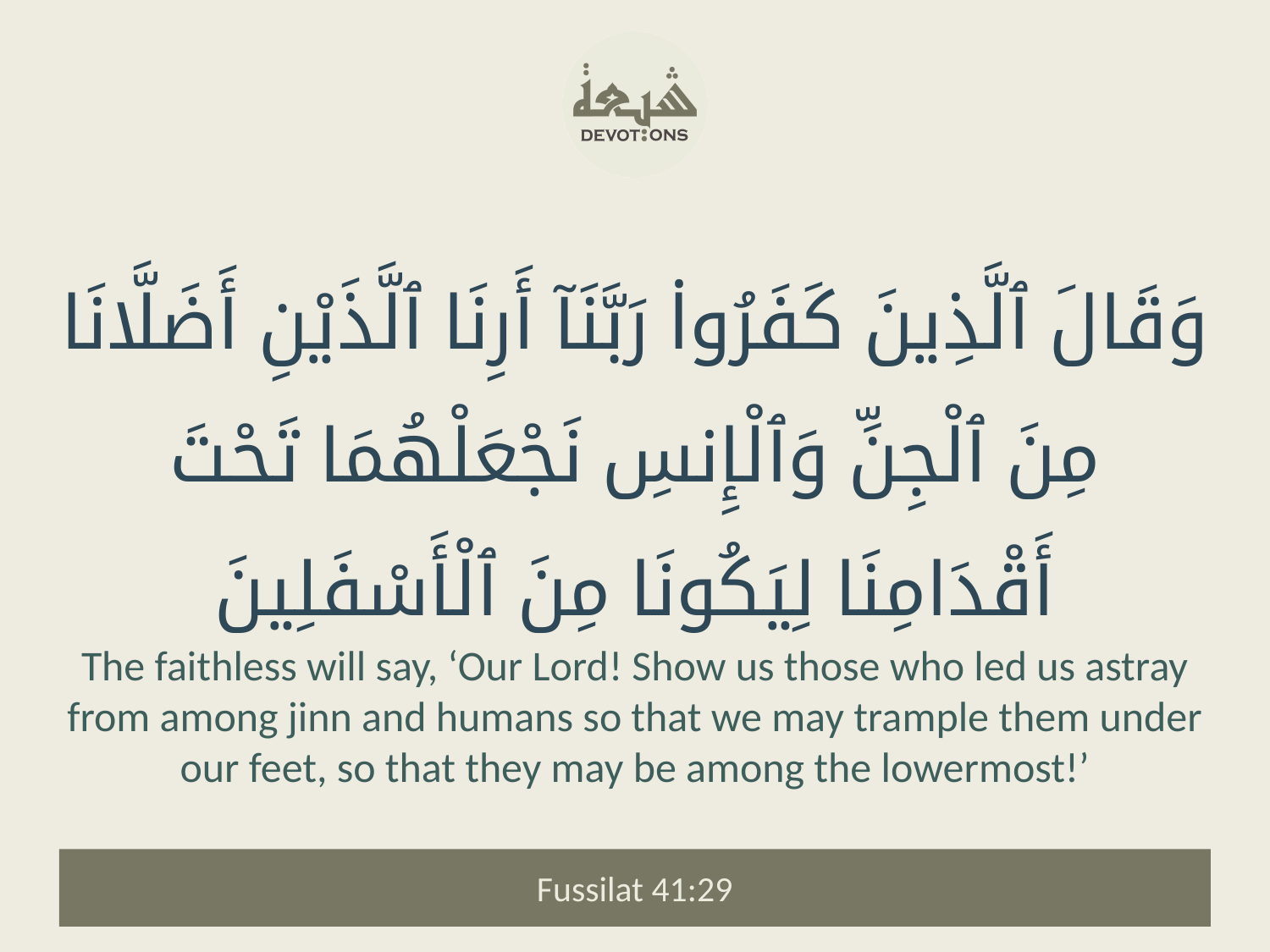

وَقَالَ ٱلَّذِينَ كَفَرُوا۟ رَبَّنَآ أَرِنَا ٱلَّذَيْنِ أَضَلَّانَا مِنَ ٱلْجِنِّ وَٱلْإِنسِ نَجْعَلْهُمَا تَحْتَ أَقْدَامِنَا لِيَكُونَا مِنَ ٱلْأَسْفَلِينَ
The faithless will say, ‘Our Lord! Show us those who led us astray from among jinn and humans so that we may trample them under our feet, so that they may be among the lowermost!’
Fussilat 41:29